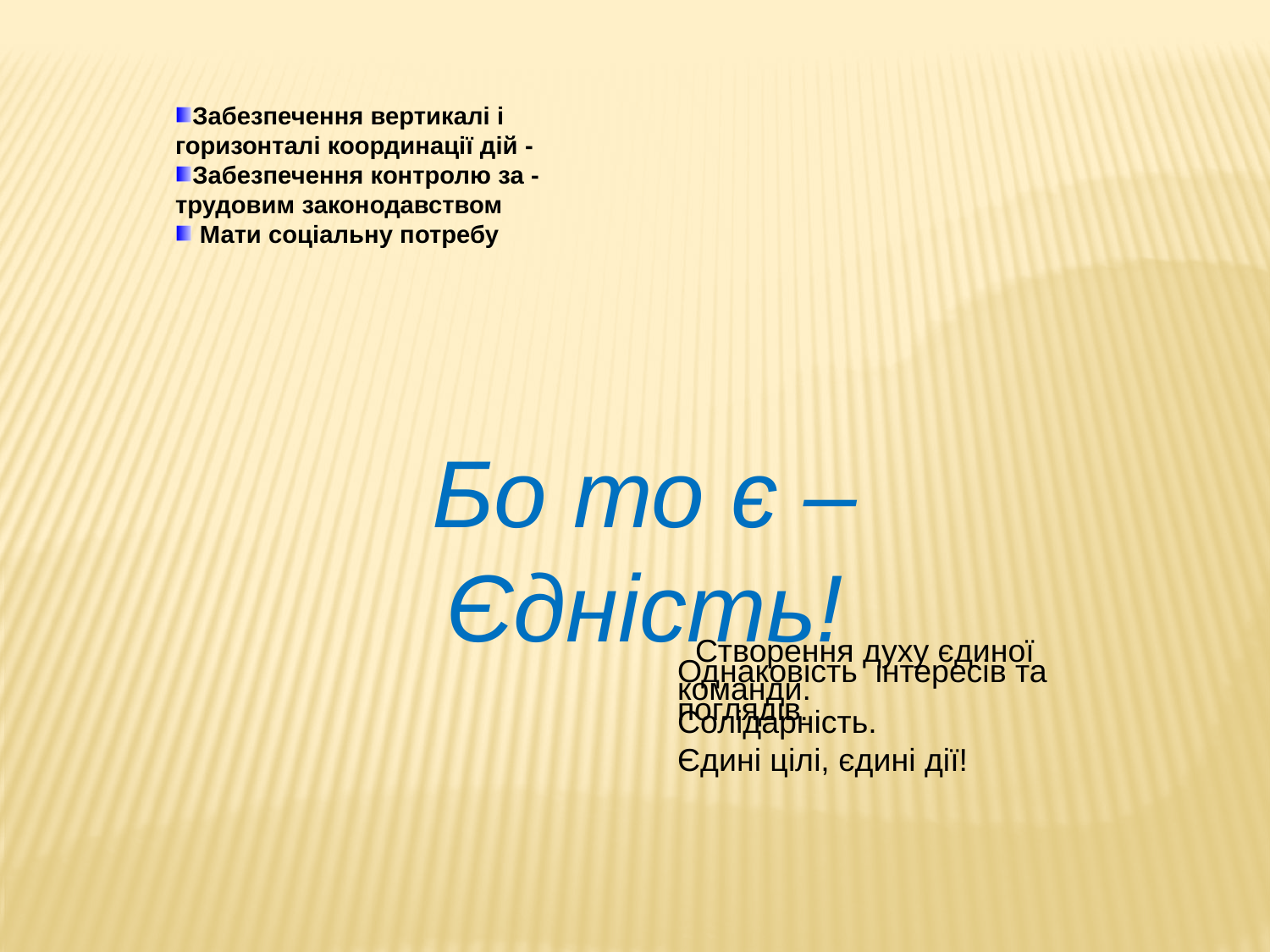

Забезпечення вертикалі і
горизонталі координації дій -
Забезпечення контролю за -
трудовим законодавством
 Мати соціальну потребу
Бо то є – Єдність!
                                                                                                                                                                   Створення духу єдиної команди.

				 Однаковість  інтересів та      поглядів.

Солідарність.
Єдині цілі, єдині дії!